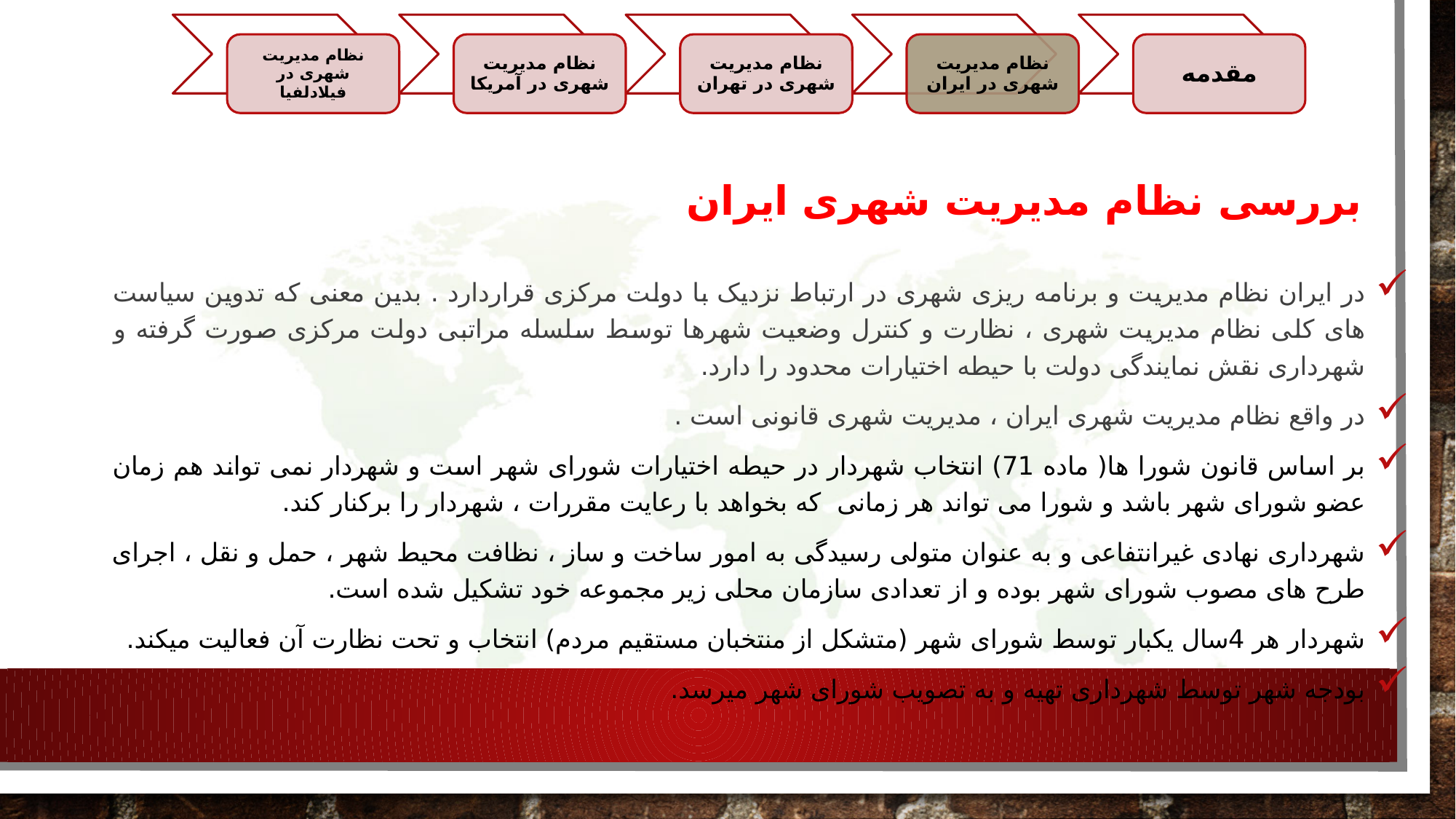

نظام مدیریت شهری در ایران
نظام مدیریت شهری در تهران
نظام مدیریت شهری در آمریکا
مقدمه
بررسی نظام مدیریت شهری ایران
در ایران نظام مدیریت و برنامه ریزی شهری در ارتباط نزدیک با دولت مرکزی قراردارد . بدین معنی که تدوین سیاست های کلی نظام مدیریت شهری ، نظارت و کنترل وضعیت شهرها توسط سلسله مراتبی دولت مرکزی صورت گرفته و شهرداری نقش نمایندگی دولت با حیطه اختیارات محدود را دارد.
در واقع نظام مدیریت شهری ایران ، مدیریت شهری قانونی است .
بر اساس قانون شورا ها( ماده 71) انتخاب شهردار در حیطه اختیارات شورای شهر است و شهردار نمی تواند هم زمان عضو شورای شهر باشد و شورا می تواند هر زمانی  که بخواهد با رعایت مقررات ، شهردار را برکنار کند.
شهرداری نهادی غیرانتفاعی و به عنوان متولی رسیدگی به امور ساخت و ساز ، نظافت محیط شهر ، حمل و نقل ، اجرای طرح های مصوب شورای شهر بوده و از تعدادی سازمان محلی زیر مجموعه خود تشکیل شده است.
شهردار هر 4سال یکبار توسط شورای شهر (متشکل از منتخبان مستقیم مردم) انتخاب و تحت نظارت آن فعالیت میکند.
بودجه شهر توسط شهرداری تهیه و به تصویب شورای شهر میرسد.